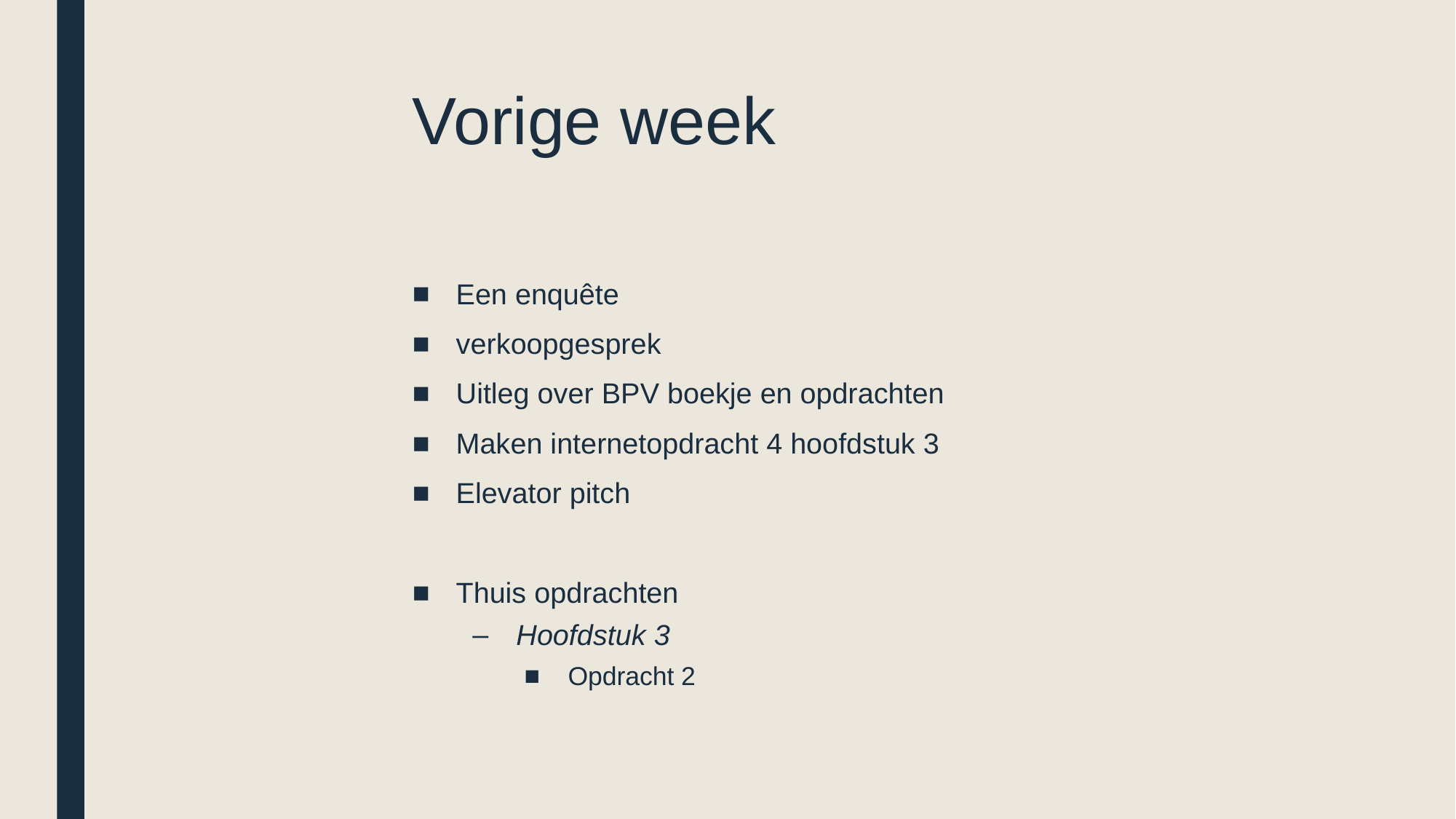

# Vorige week
Een enquête
verkoopgesprek
Uitleg over BPV boekje en opdrachten
Maken internetopdracht 4 hoofdstuk 3
Elevator pitch

Thuis opdrachten
Hoofdstuk 3
Opdracht 2